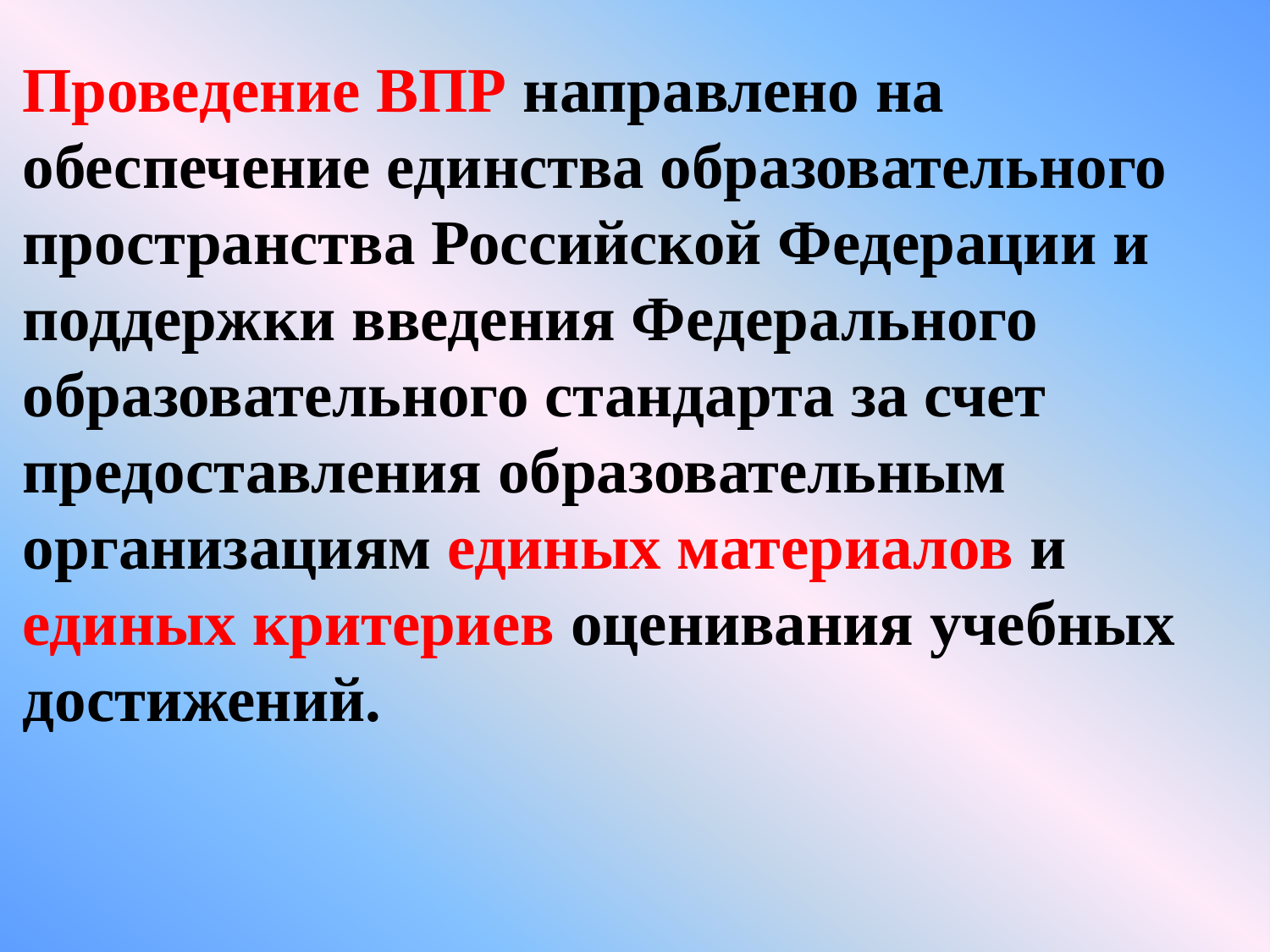

Проведение ВПР направлено на обеспечение единства образовательного пространства Российской Федерации и поддержки введения Федерального образовательного стандарта за счет предоставления образовательным организациям единых материалов и единых критериев оценивания учебных достижений.